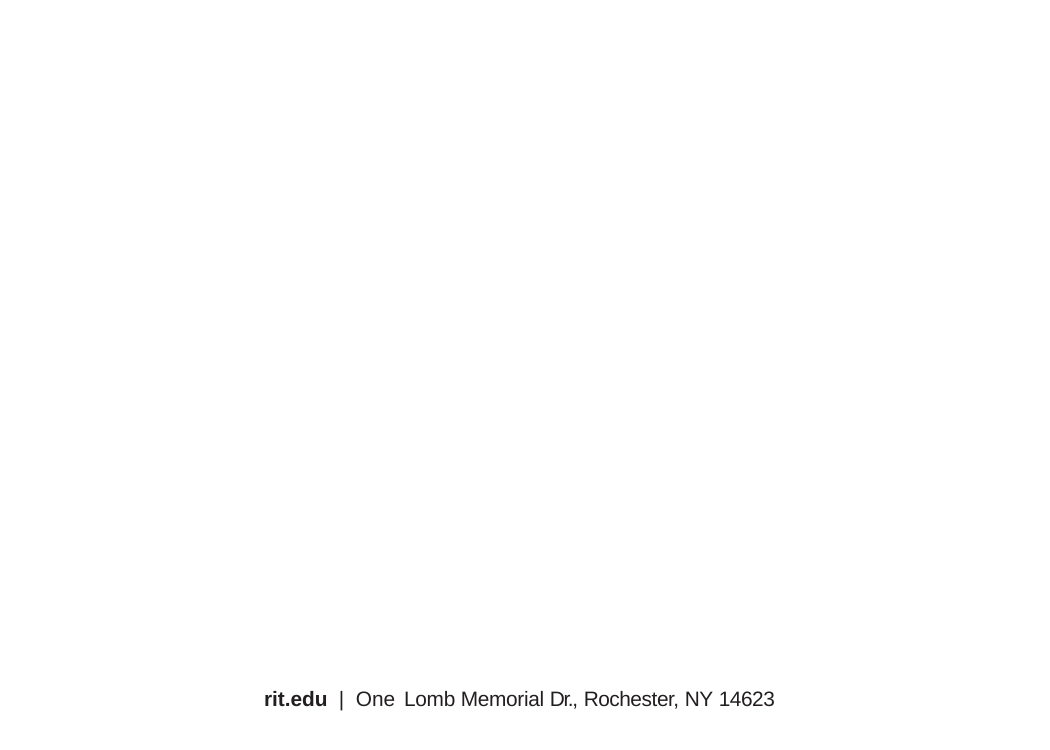

rit.edu | One Lomb Memorial Dr., Rochester, NY 14623